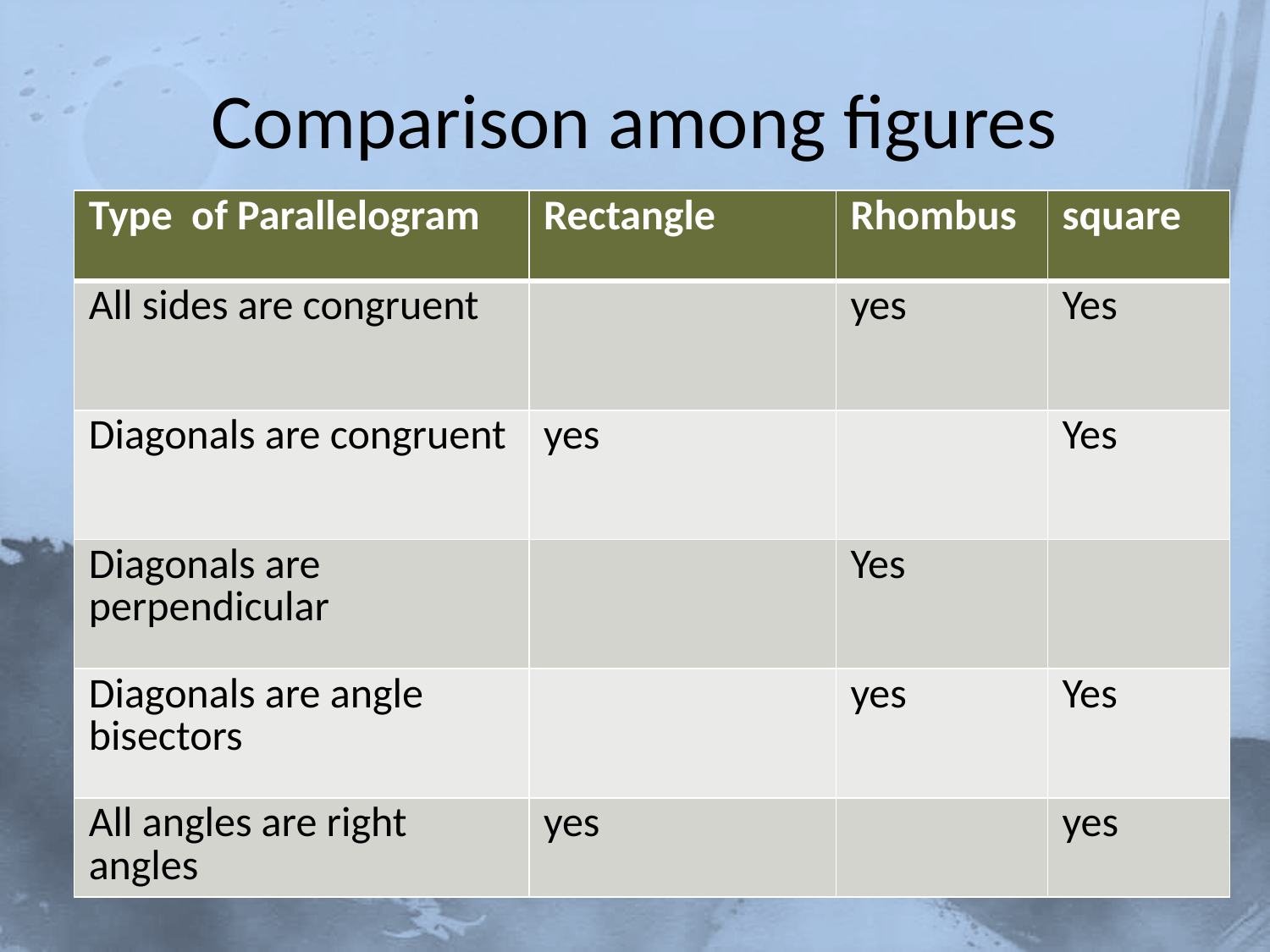

# Comparison among figures
| Type of Parallelogram | Rectangle | Rhombus | square |
| --- | --- | --- | --- |
| All sides are congruent |  | yes | Yes |
| Diagonals are congruent | yes |  | Yes |
| Diagonals are perpendicular |  | Yes |  |
| Diagonals are angle bisectors |  | yes | Yes |
| All angles are right angles | yes |  | yes |